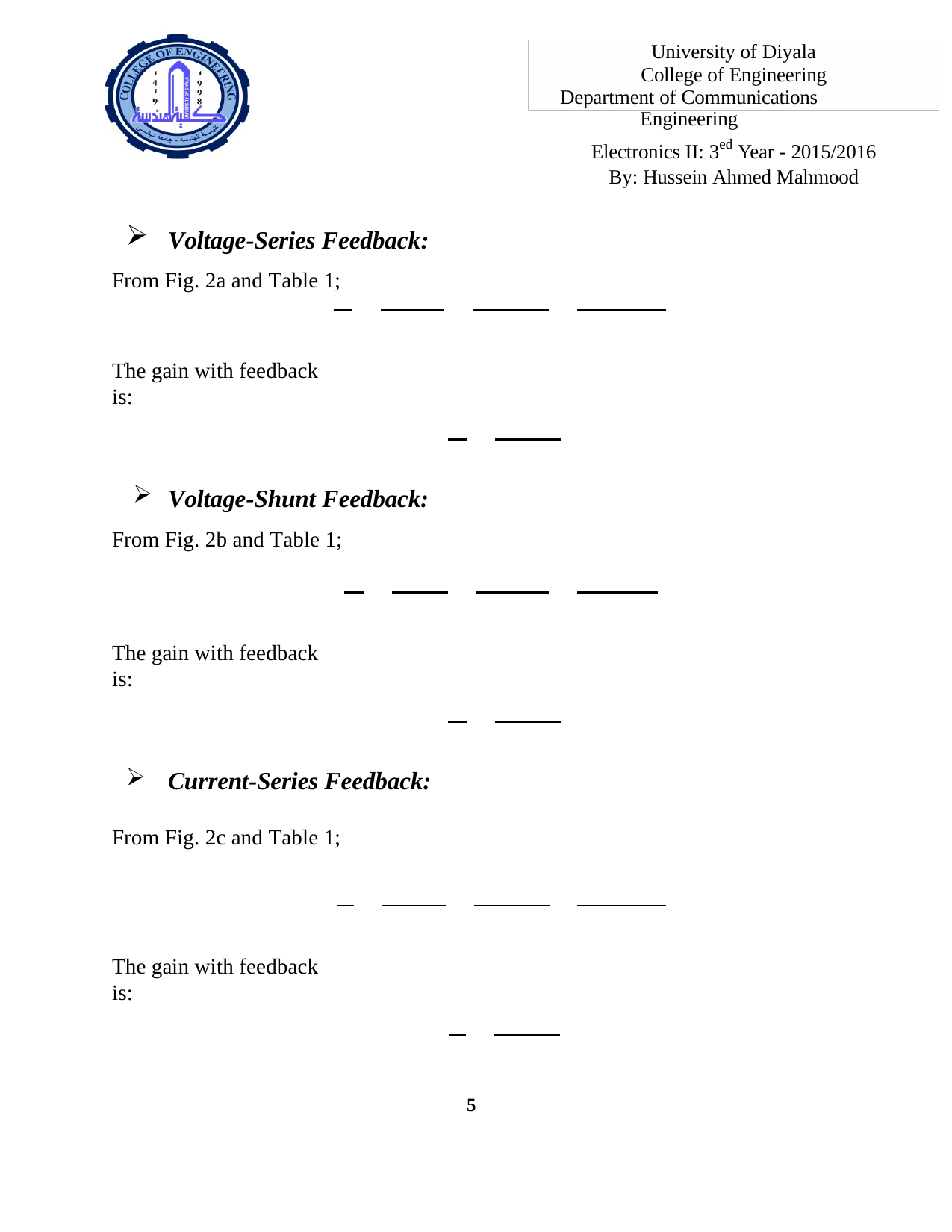

University of Diyala College of Engineering
Department of Communications Engineering
Electronics II: 3ed Year - 2015/2016 By: Hussein Ahmed Mahmood

Voltage-Series Feedback:

From Fig. 2a and Table 1;

The gain with feedback is:

Voltage-Shunt Feedback:

From Fig. 2b and Table 1;

The gain with feedback is:

Current-Series Feedback:

From Fig. 2c and Table 1;

The gain with feedback is:

5